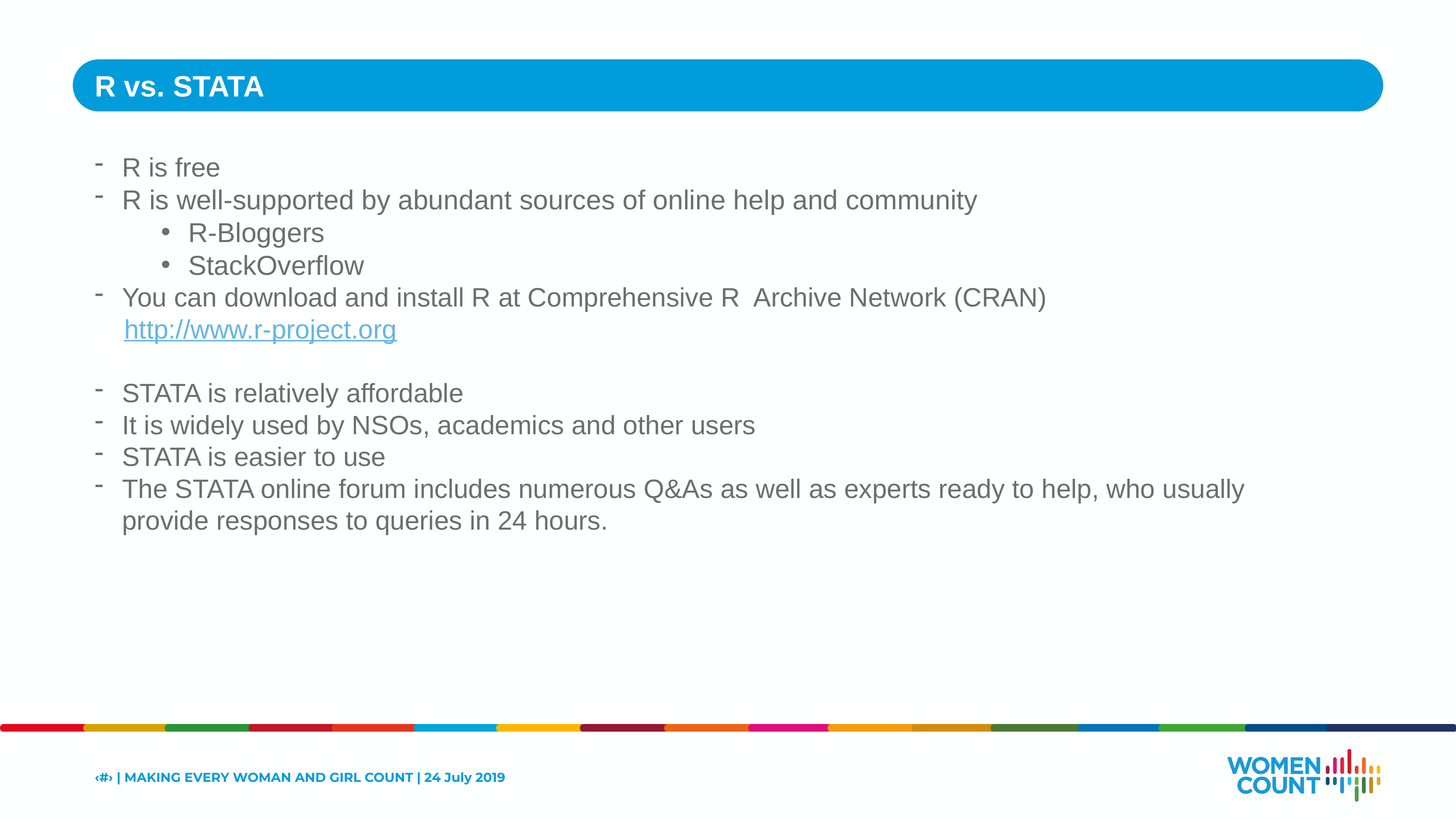

R vs. STATA
R is free
R is well-supported by abundant sources of online help and community
R-Bloggers
StackOverflow
You can download and install R at Comprehensive R  Archive Network (CRAN)
    http://www.r-project.org

STATA is relatively affordable
It is widely used by NSOs, academics and other users
STATA is easier to use
The STATA online forum includes numerous Q&As as well as experts ready to help, who usually provide responses to queries in 24 hours.

‹#› | MAKING EVERY WOMAN AND GIRL COUNT | 24 July 2019